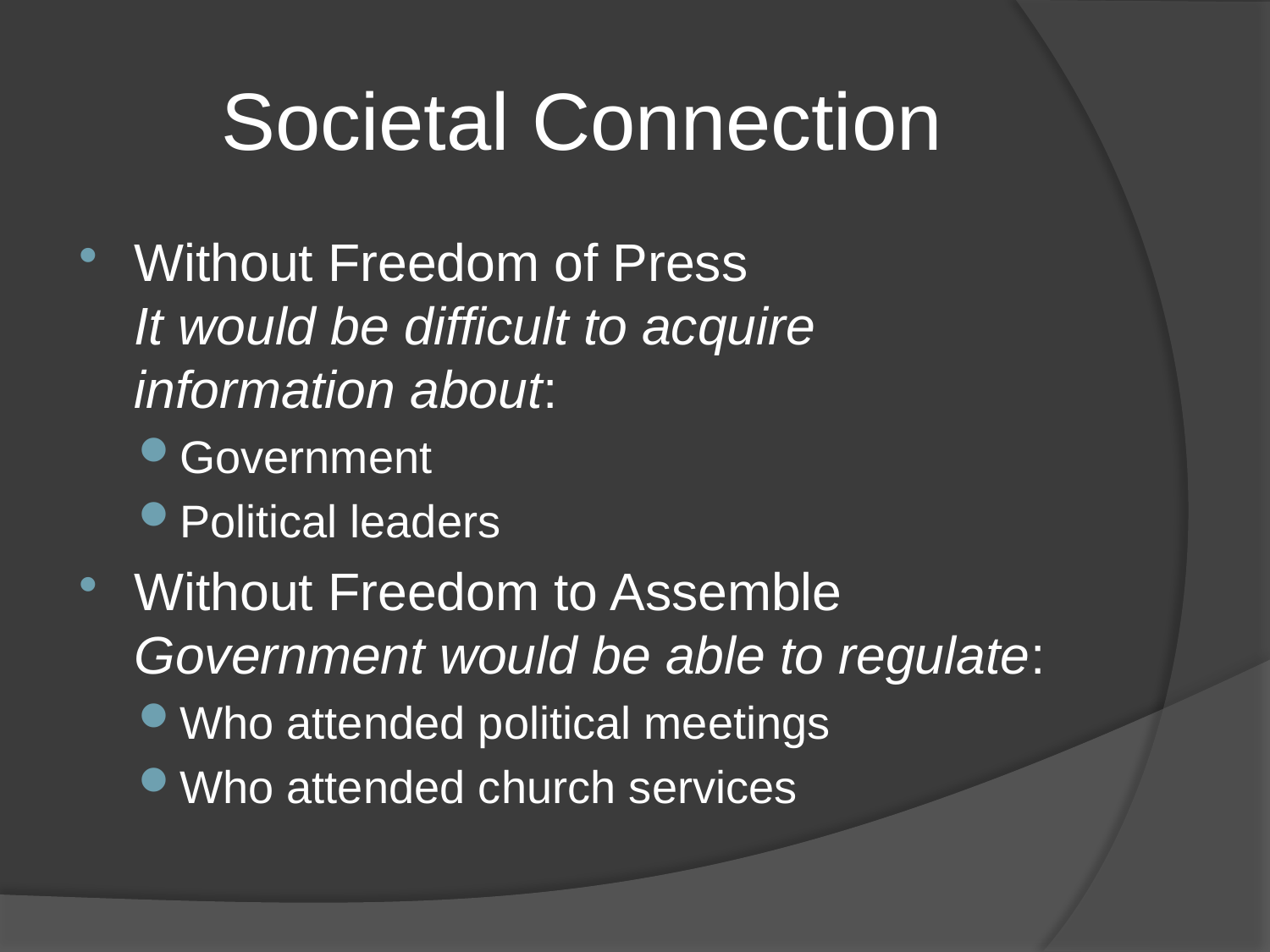

# Societal Connection
Without Freedom of Press
It would be difficult to acquire information about:
Government
Political leaders
Without Freedom to Assemble Government would be able to regulate:
Who attended political meetings
Who attended church services